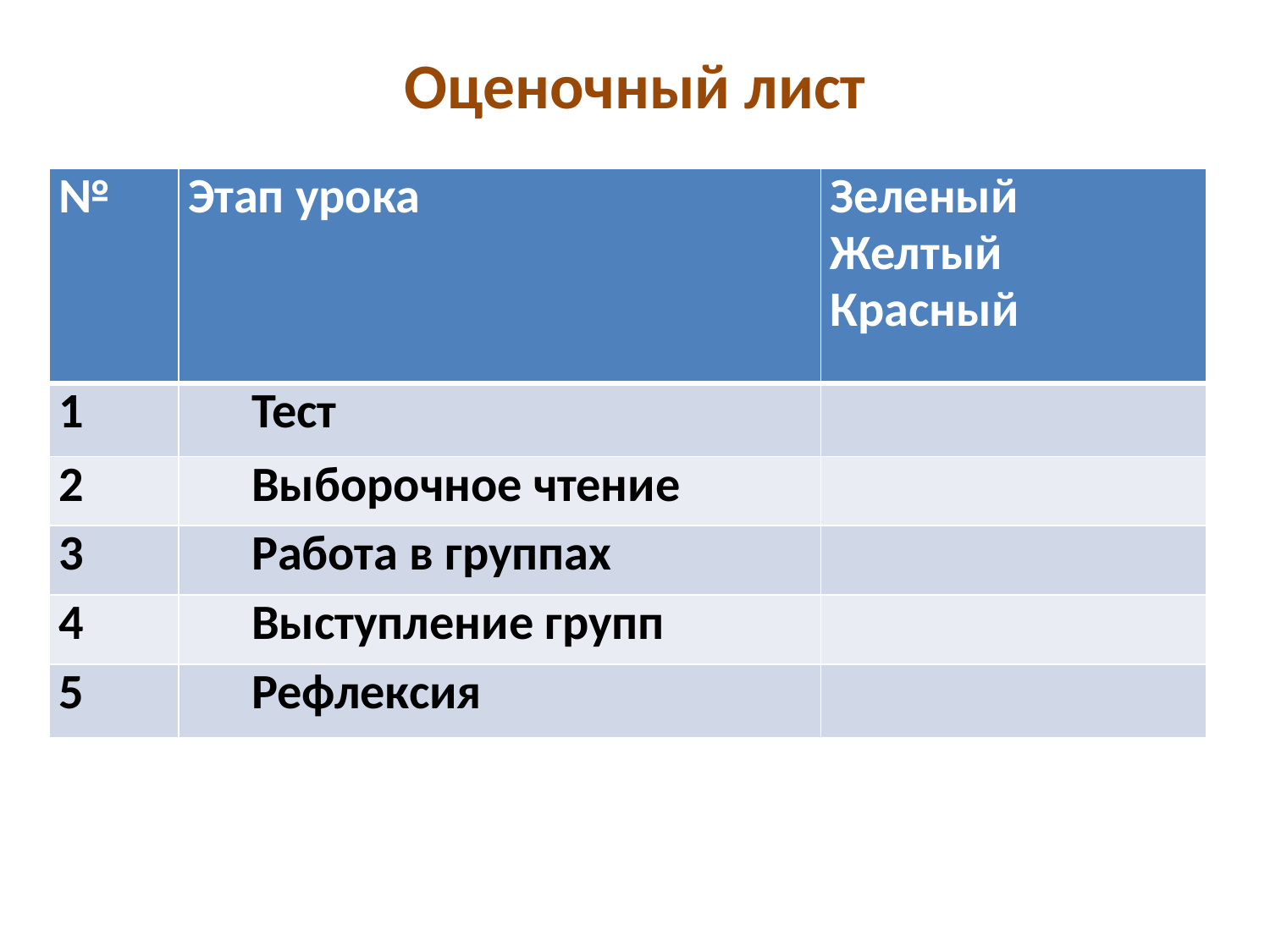

# Оценочный лист
| № | Этап урока | Зеленый Желтый Красный |
| --- | --- | --- |
| 1 | Тест |  |
| 2 | Выборочное чтение |  |
| 3 | Работа в группах |  |
| 4 | Выступление групп |  |
| 5 | Рефлексия |  |